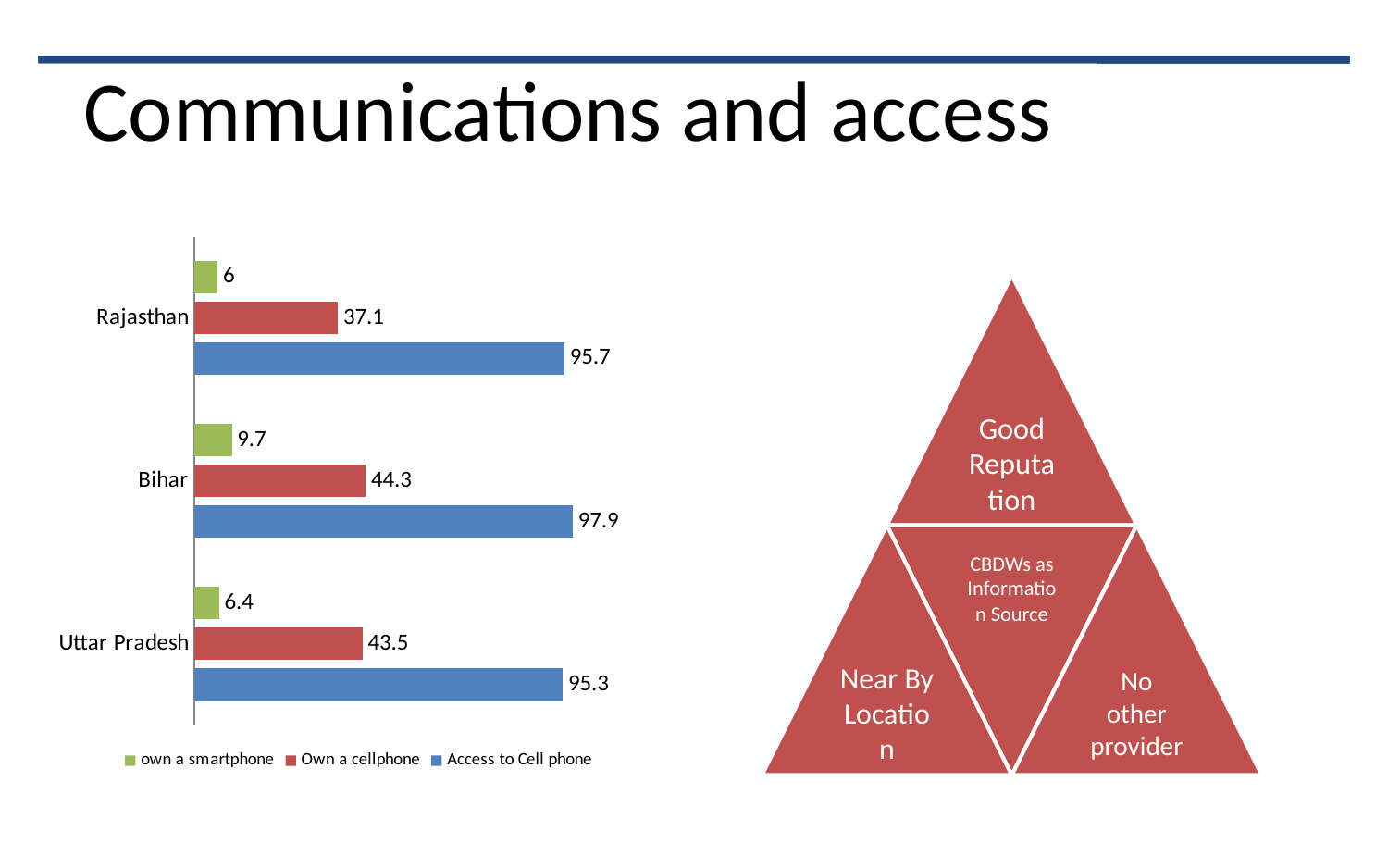

# Communications and access

### Chart

| Category | Access to Cell phone | Own a cellphone | own a smartphone |
|---|---|---|---|
| Uttar Pradesh | 95.3 | 43.5 | 6.4 |
| Bihar | 97.9 | 44.3 | 9.7 |
| Rajasthan | 95.7 | 37.1 | 6.0 |
Good Reputation
Near By Location
No other provider
CBDWs as Information Source